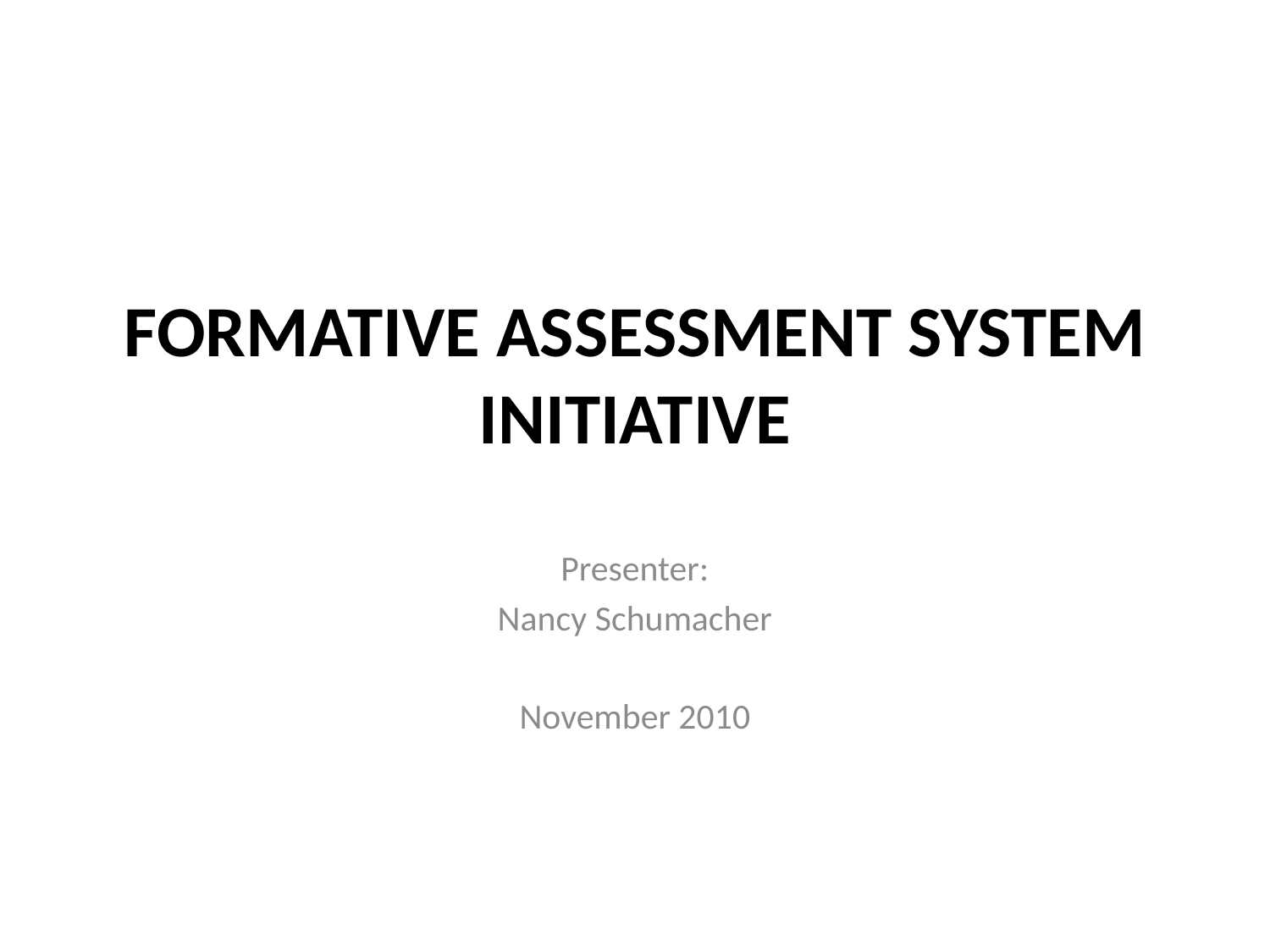

# FORMATIVE ASSESSMENT SYSTEM INITIATIVE
Presenter:
Nancy Schumacher

November 2010